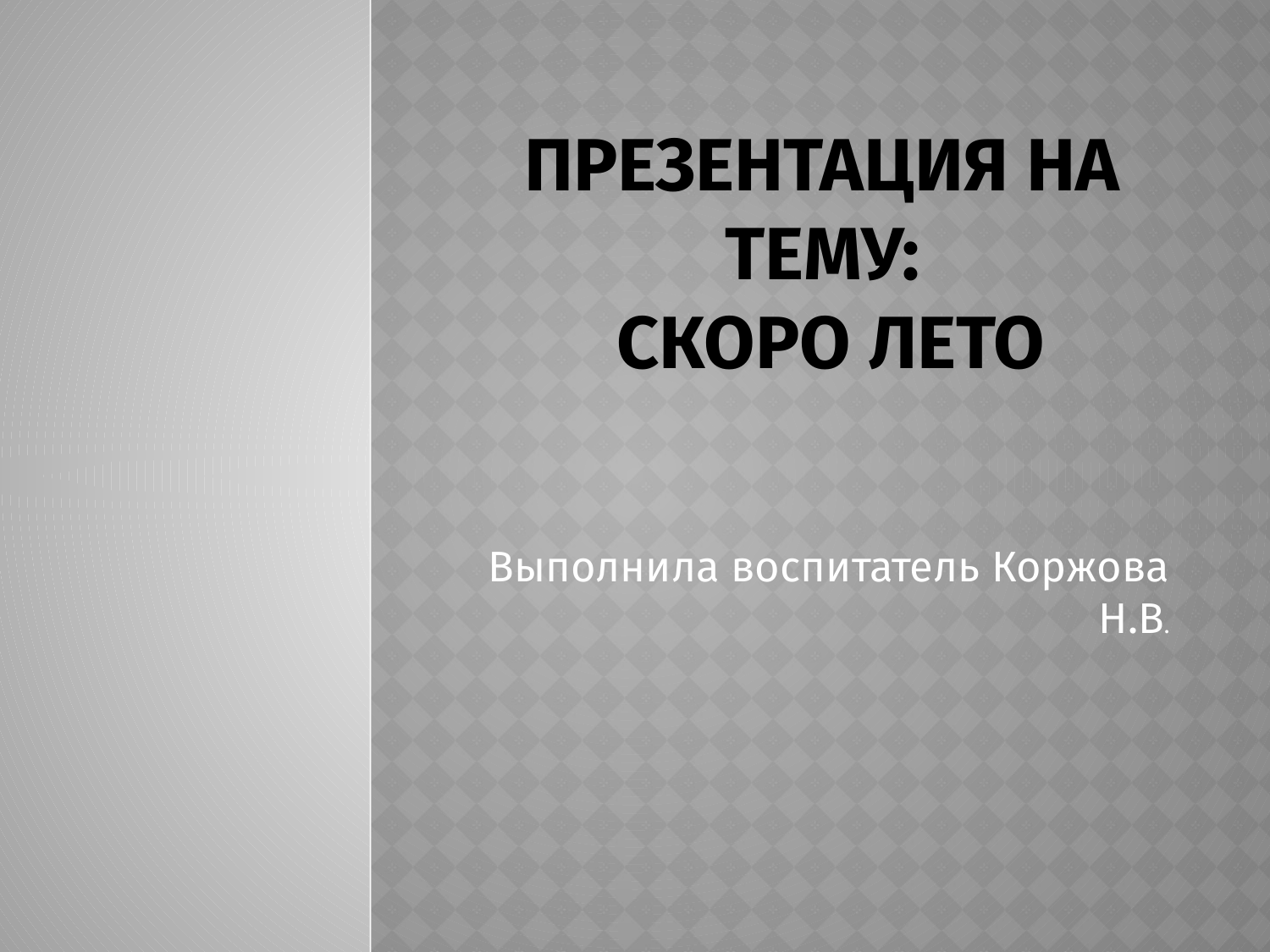

# Презентация на тему: скоро лето

Выполнила воспитатель Коржова Н.В.